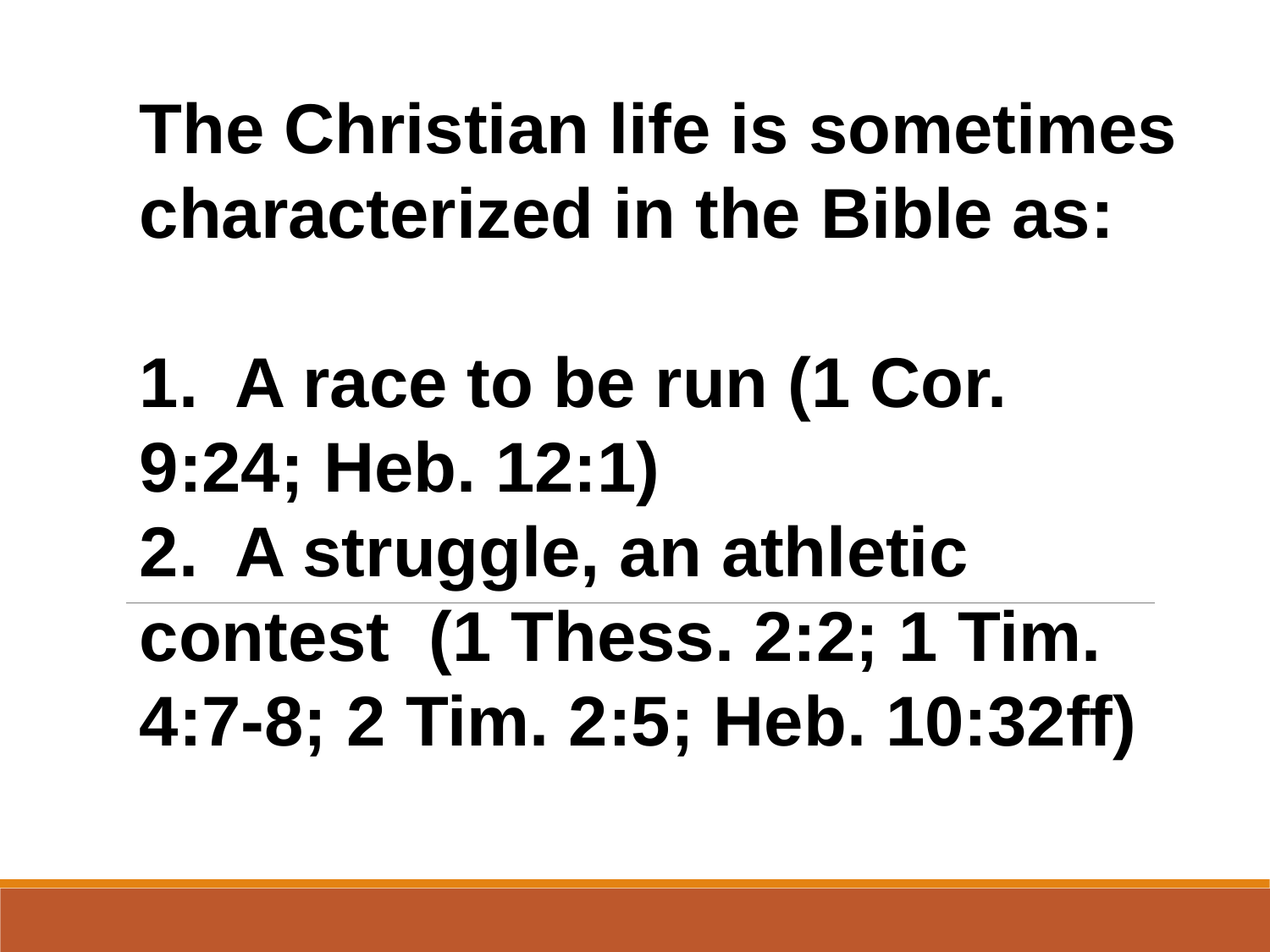

The Christian life is sometimes characterized in the Bible as:

1.  A race to be run (1 Cor. 9:24; Heb. 12:1)
2.  A struggle, an athletic contest  (1 Thess. 2:2; 1 Tim. 4:7-8; 2 Tim. 2:5; Heb. 10:32ff)